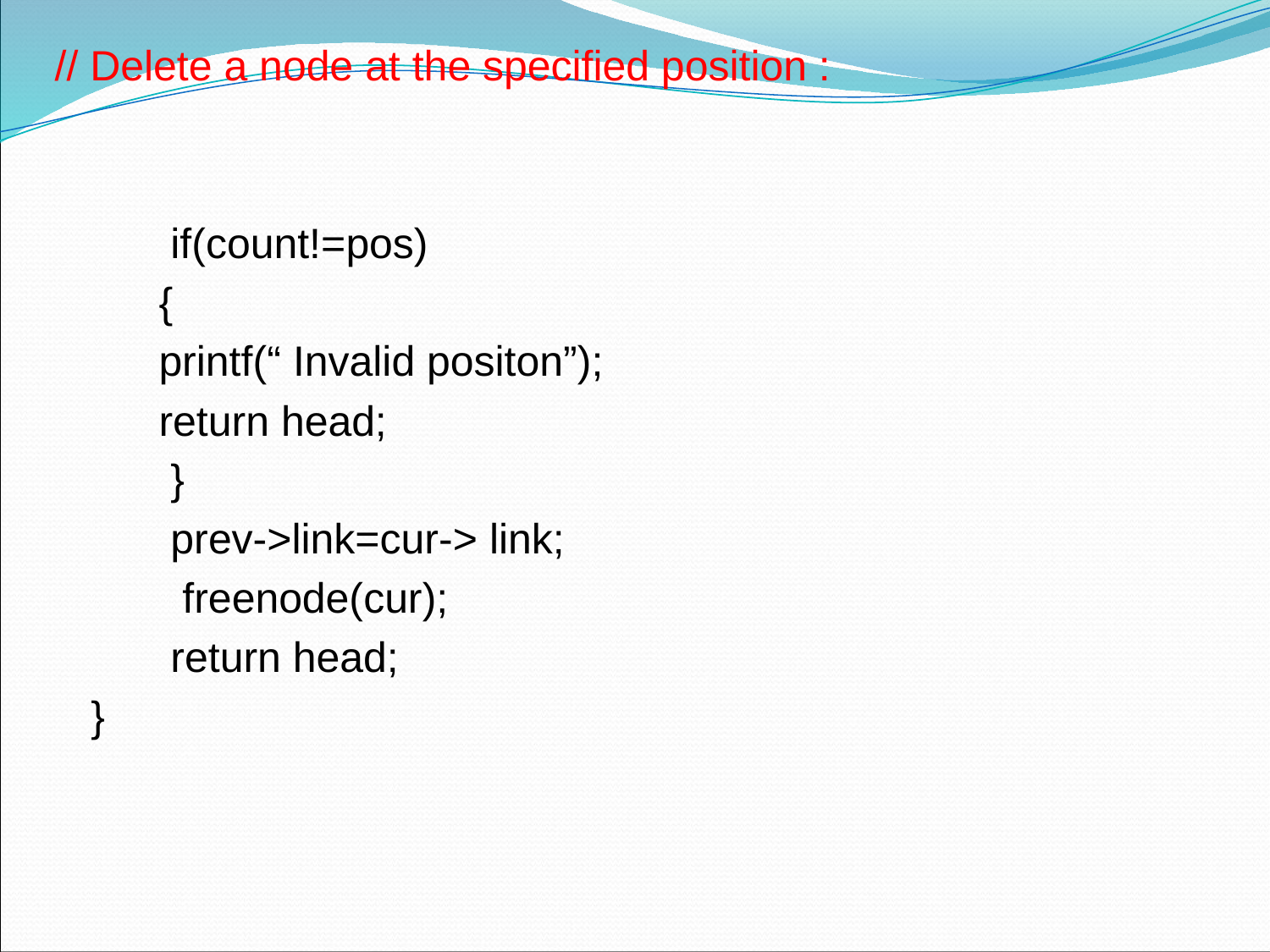

// Delete a node at the specified position :

	 if(count!=pos)
	{
	printf(“ Invalid positon”);
	return head;
	 }
	 prev->link=cur-> link;
	  freenode(cur);
	 return head;
     }
#